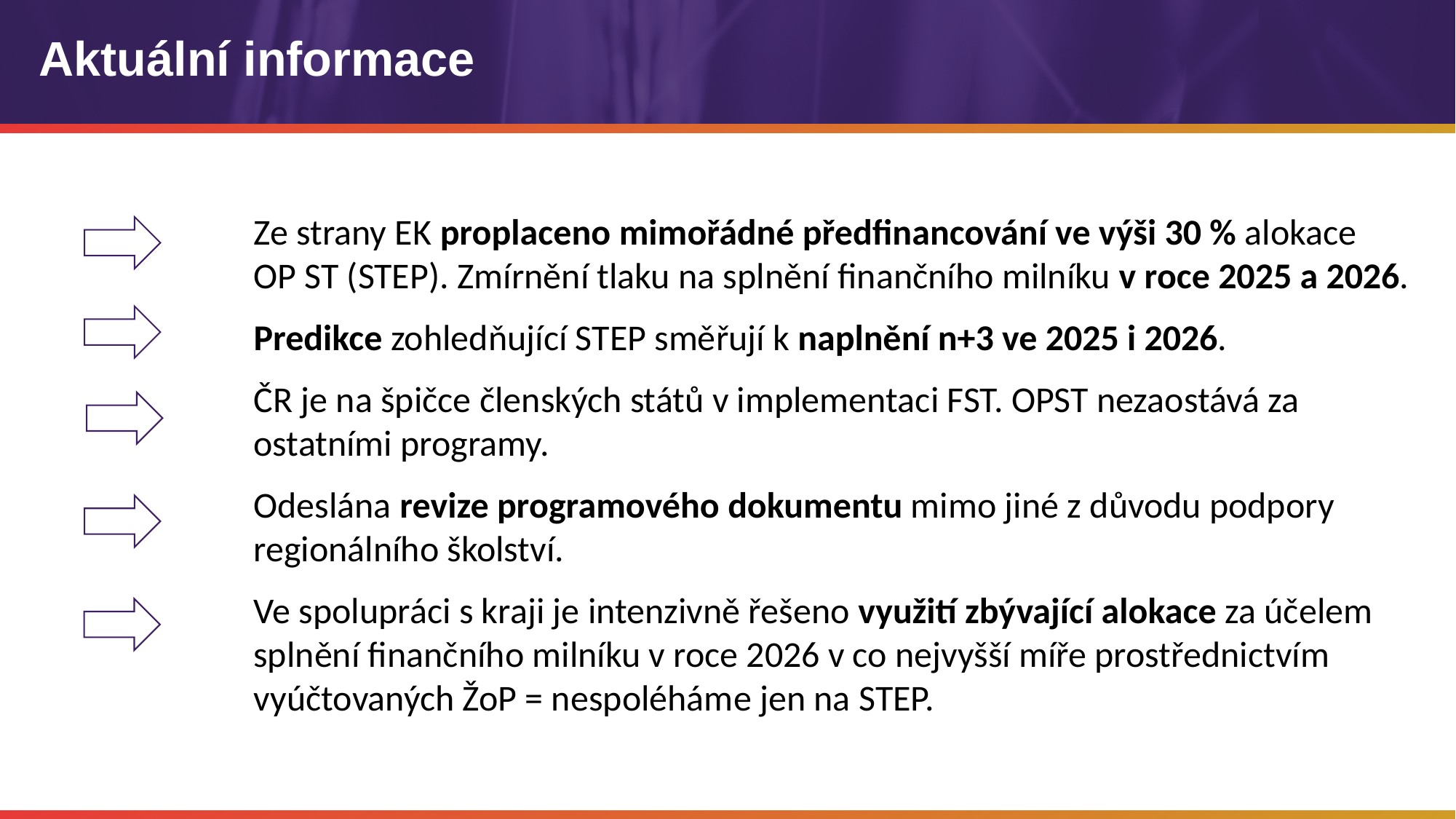

Aktuální informace
Ze strany EK proplaceno mimořádné předfinancování ve výši 30 % alokace OP ST (STEP). Zmírnění tlaku na splnění finančního milníku v roce 2025 a 2026.
Predikce zohledňující STEP směřují k naplnění n+3 ve 2025 i 2026.
ČR je na špičce členských států v implementaci FST. OPST nezaostává za ostatními programy.
Odeslána revize programového dokumentu mimo jiné z důvodu podpory regionálního školství.
Ve spolupráci s kraji je intenzivně řešeno využití zbývající alokace za účelem splnění finančního milníku v roce 2026 v co nejvyšší míře prostřednictvím vyúčtovaných ŽoP = nespoléháme jen na STEP.